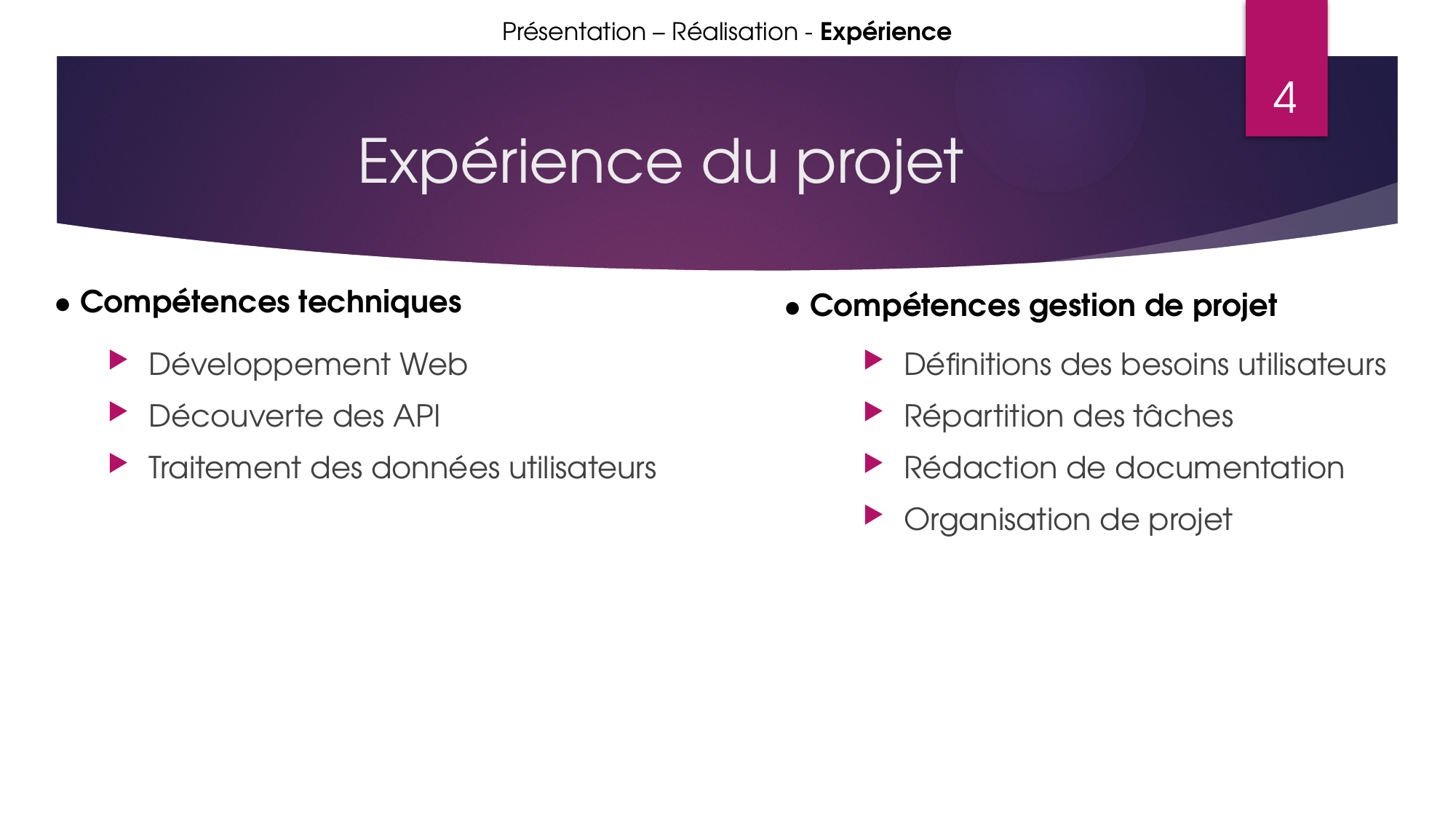

Présentation – Réalisation - Expérience
4
# Expérience du projet
• Compétences techniques
• Compétences gestion de projet
Développement Web
Découverte des API
Traitement des données utilisateurs

Définitions des besoins utilisateurs
Répartition des tâches
Rédaction de documentation
Organisation de projet